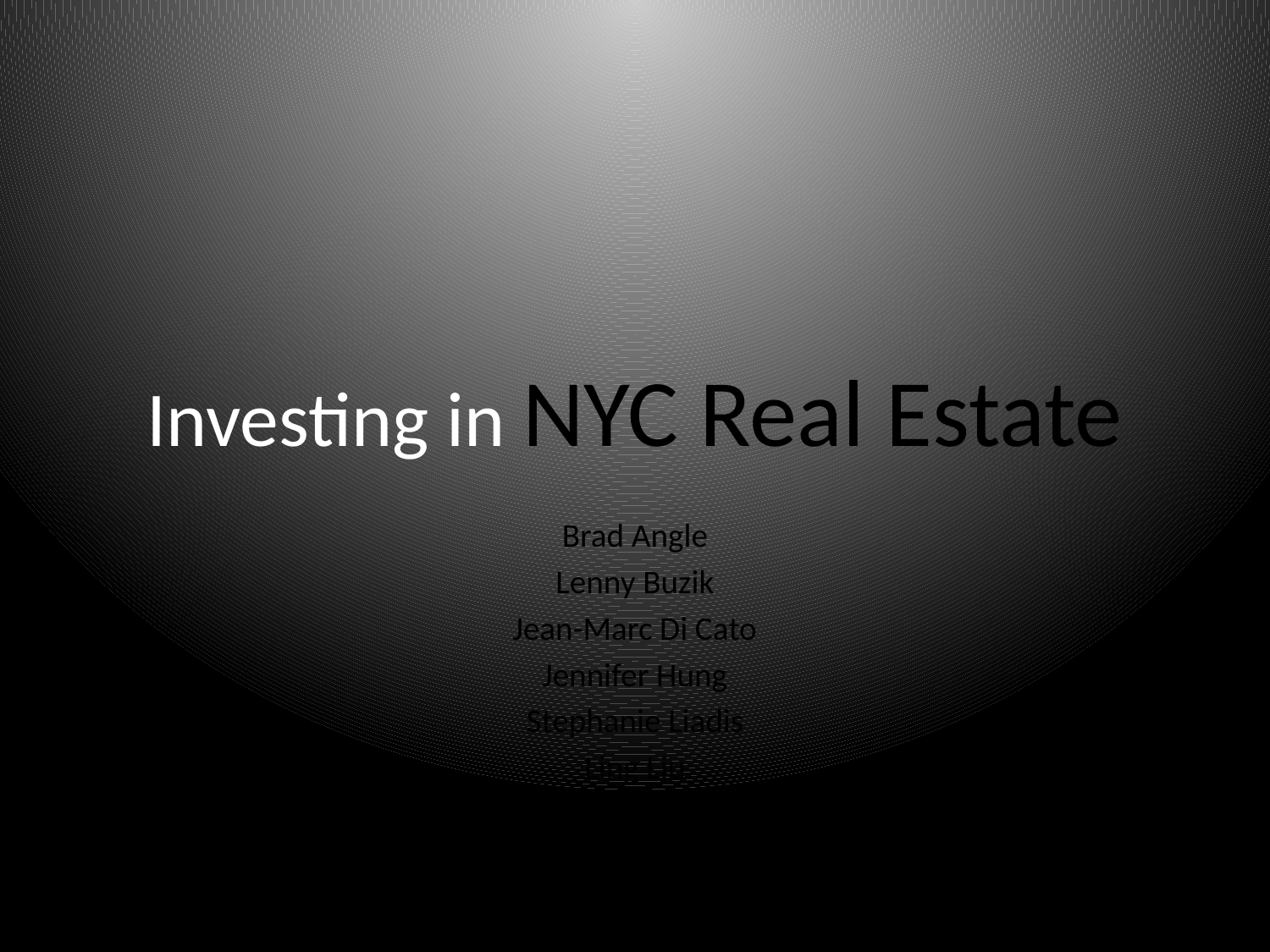

# Investing in NYC Real Estate
Brad Angle
Lenny Buzik
Jean-Marc Di Cato
Jennifer Hung
Stephanie Liadis
Ling Liu